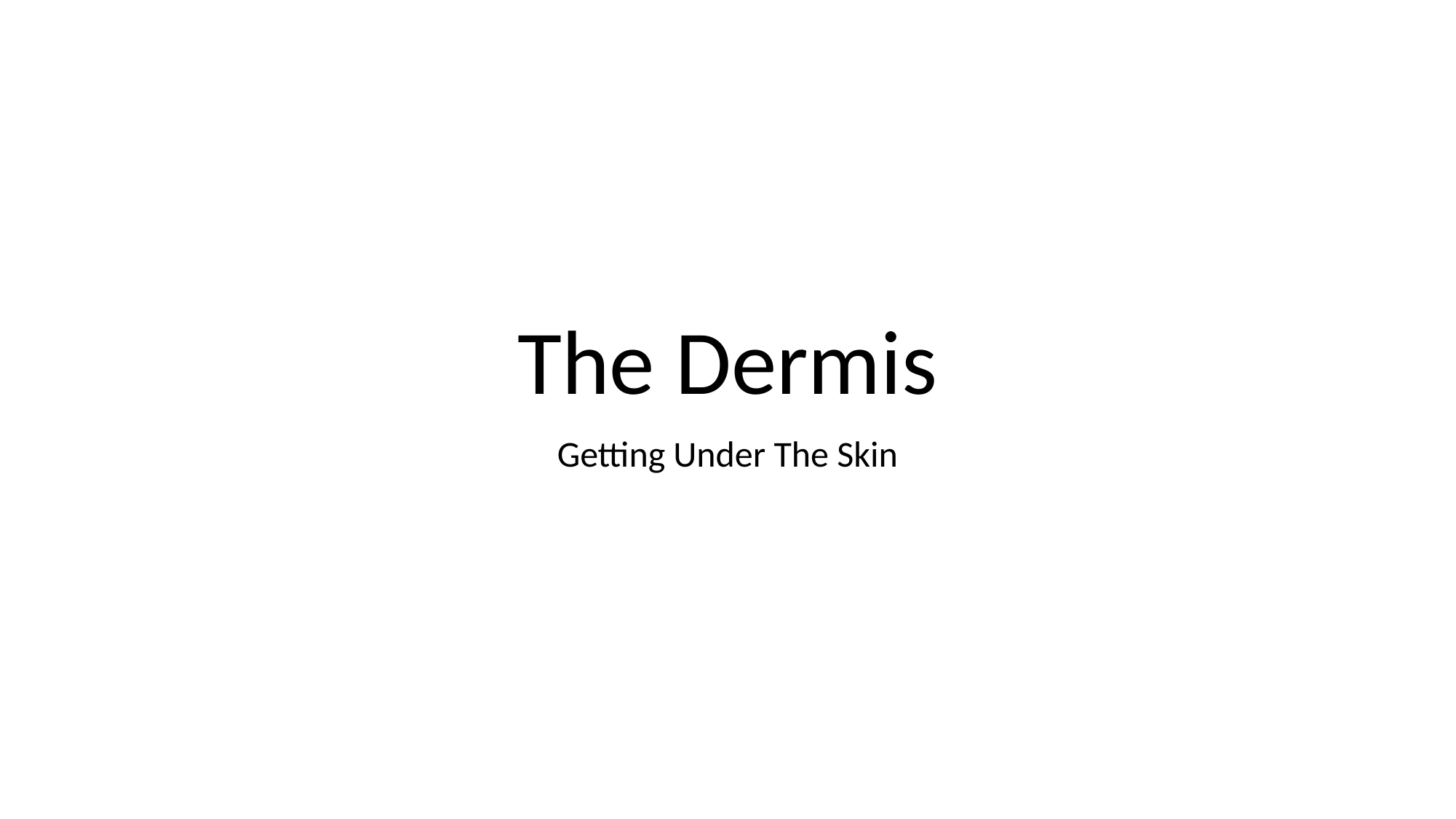

# The Dermis
Getting Under The Skin